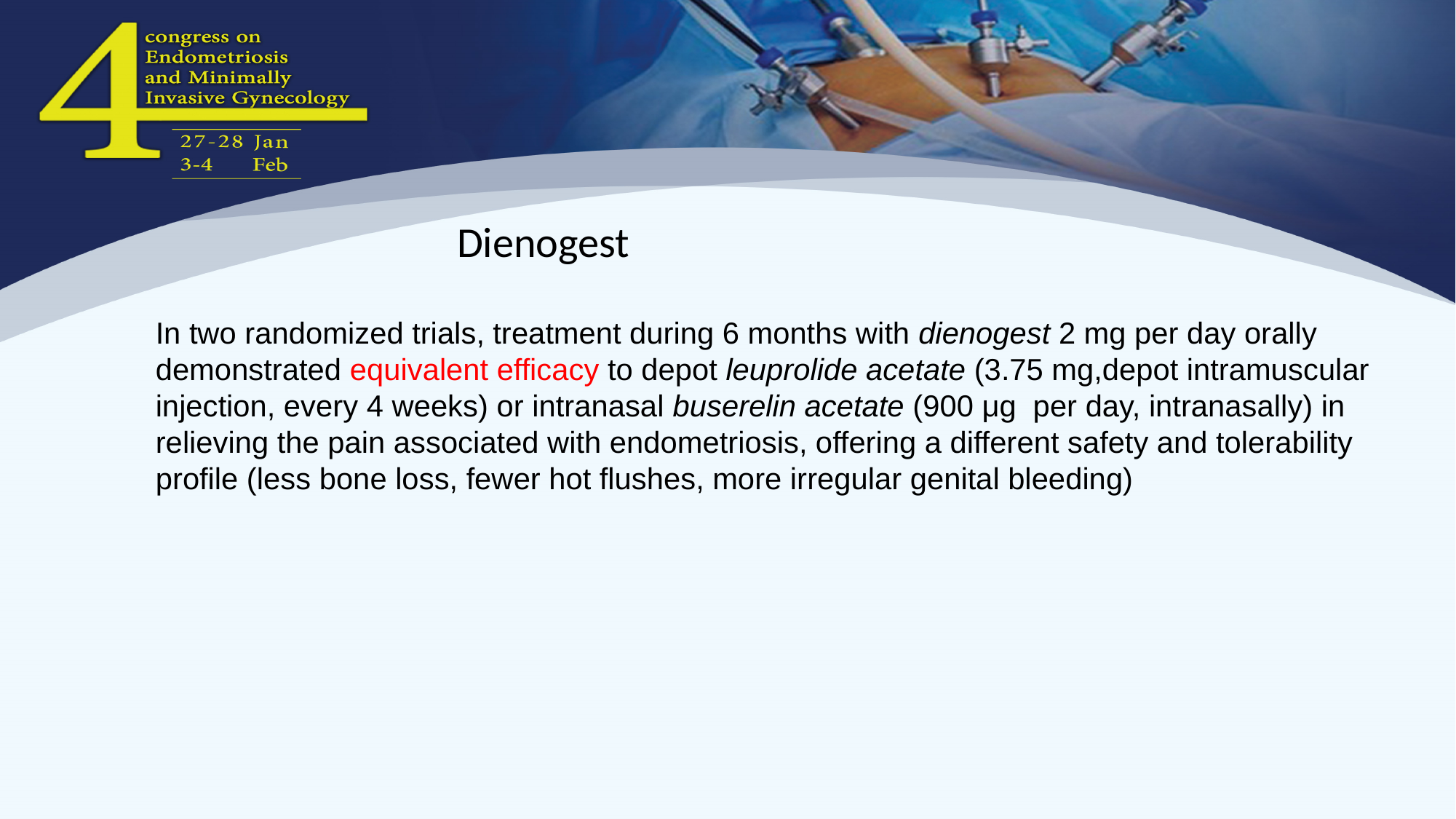

Dienogest
In two randomized trials, treatment during 6 months with dienogest 2 mg per day orally demonstrated equivalent efficacy to depot leuprolide acetate (3.75 mg,depot intramuscular injection, every 4 weeks) or intranasal buserelin acetate (900 μg  per day, intranasally) in relieving the pain associated with endometriosis, offering a different safety and tolerability profile (less bone loss, fewer hot flushes, more irregular genital bleeding)